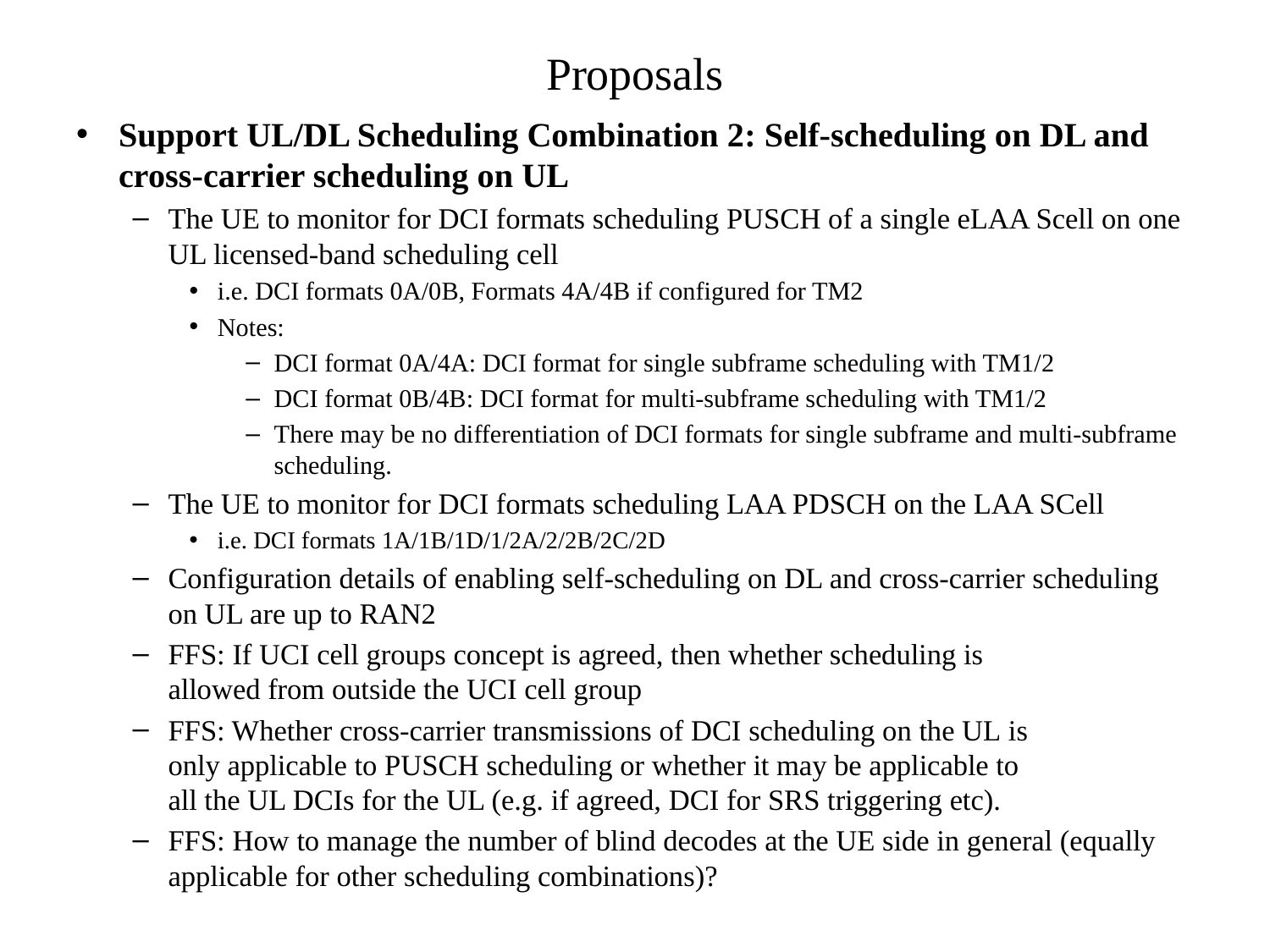

# Proposals
Support UL/DL Scheduling Combination 2: Self-scheduling on DL and cross-carrier scheduling on UL
The UE to monitor for DCI formats scheduling PUSCH of a single eLAA Scell on one UL licensed-band scheduling cell
i.e. DCI formats 0A/0B, Formats 4A/4B if configured for TM2
Notes:
DCI format 0A/4A: DCI format for single subframe scheduling with TM1/2
DCI format 0B/4B: DCI format for multi-subframe scheduling with TM1/2
There may be no differentiation of DCI formats for single subframe and multi-subframe scheduling.
The UE to monitor for DCI formats scheduling LAA PDSCH on the LAA SCell
i.e. DCI formats 1A/1B/1D/1/2A/2/2B/2C/2D
Configuration details of enabling self-scheduling on DL and cross-carrier scheduling on UL are up to RAN2
FFS: If UCI cell groups concept is agreed, then whether scheduling is
allowed from outside the UCI cell group
FFS: Whether cross-carrier transmissions of DCI scheduling on the UL is
only applicable to PUSCH scheduling or whether it may be applicable to
all the UL DCIs for the UL (e.g. if agreed, DCI for SRS triggering etc).
FFS: How to manage the number of blind decodes at the UE side in general (equally applicable for other scheduling combinations)?